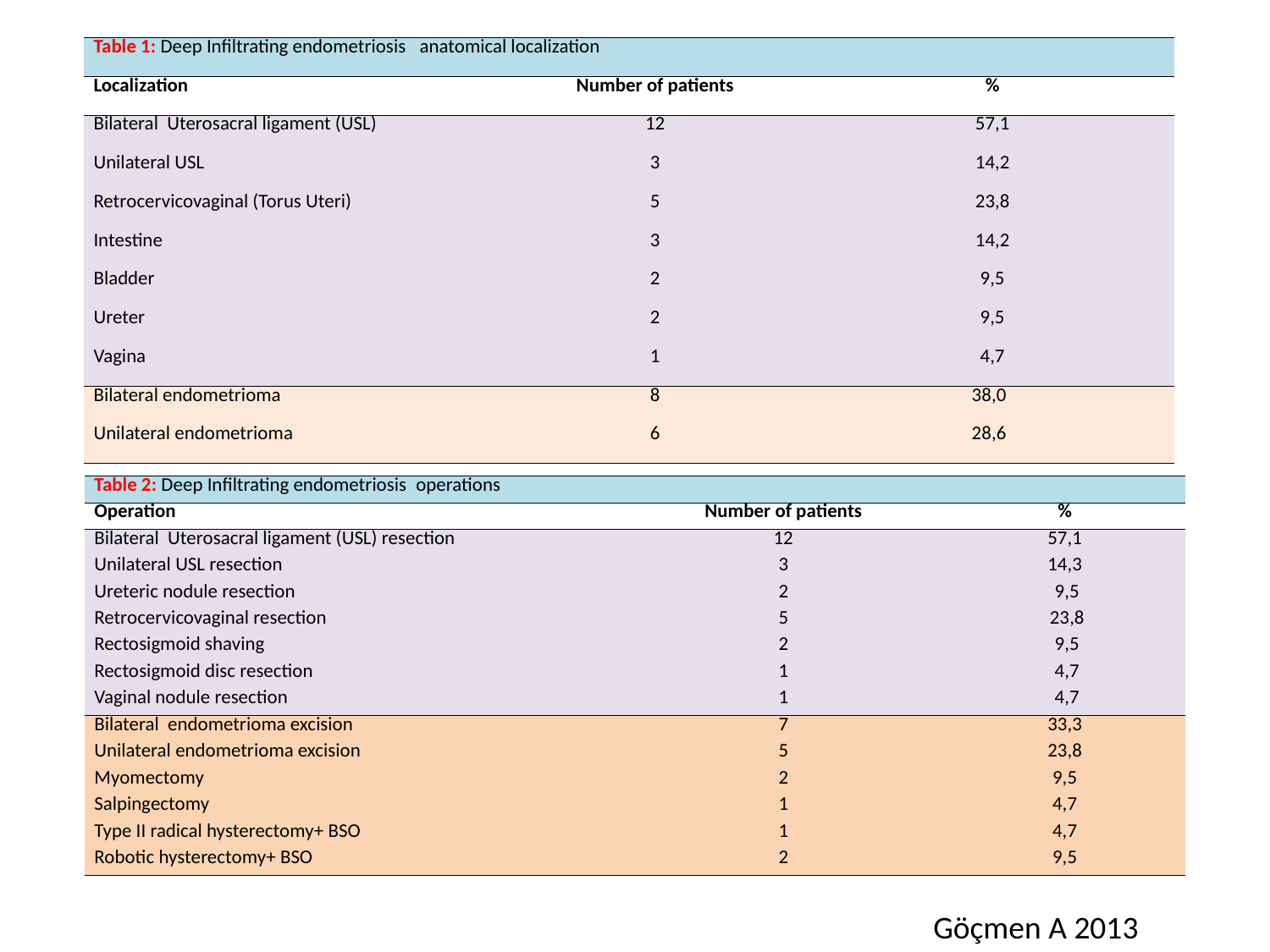

| Table 1: Deep Infiltrating endometriosis anatomical localization |  |  |
| --- | --- | --- |
| Localization | Number of patients | % |
| Bilateral Uterosacral ligament (USL) | 12 | 57,1 |
| Unilateral USL | 3 | 14,2 |
| Retrocervicovaginal (Torus Uteri) | 5 | 23,8 |
| Intestine | 3 | 14,2 |
| Bladder | 2 | 9,5 |
| Ureter | 2 | 9,5 |
| Vagina | 1 | 4,7 |
| Bilateral endometrioma | 8 | 38,0 |
| Unilateral endometrioma | 6 | 28,6 |
| Table 2: Deep Infiltrating endometriosis operations |  |  |
| --- | --- | --- |
| Operation | Number of patients | % |
| Bilateral Uterosacral ligament (USL) resection | 12 | 57,1 |
| Unilateral USL resection | 3 | 14,3 |
| Ureteric nodule resection | 2 | 9,5 |
| Retrocervicovaginal resection | 5 | 23,8 |
| Rectosigmoid shaving | 2 | 9,5 |
| Rectosigmoid disc resection | 1 | 4,7 |
| Vaginal nodule resection | 1 | 4,7 |
| Bilateral endometrioma excision | 7 | 33,3 |
| Unilateral endometrioma excision | 5 | 23,8 |
| Myomectomy | 2 | 9,5 |
| Salpingectomy | 1 | 4,7 |
| Type II radical hysterectomy+ BSO | 1 | 4,7 |
| Robotic hysterectomy+ BSO | 2 | 9,5 |
Göçmen A 2013